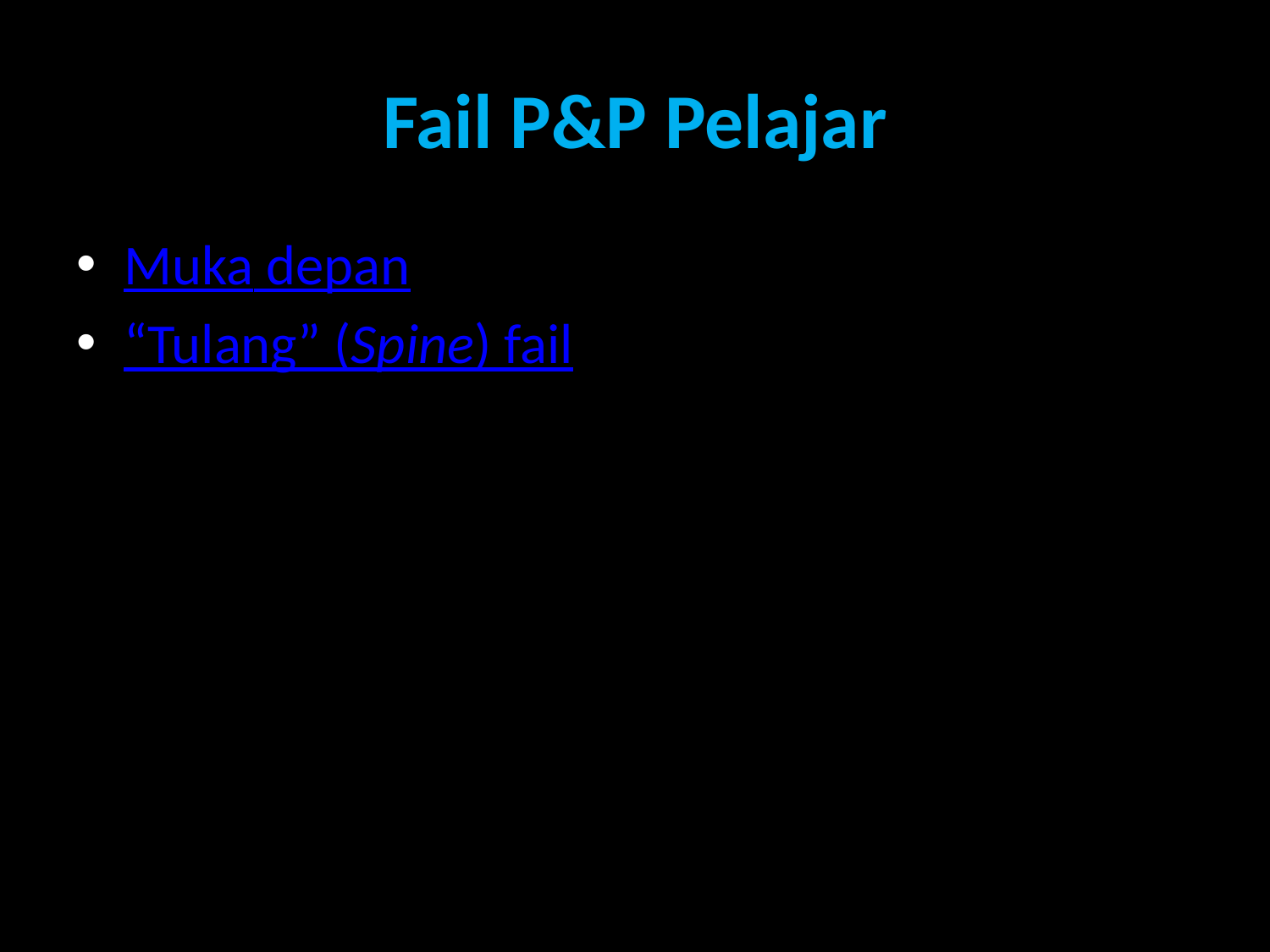

# Fail P&P Pelajar
Muka depan
“Tulang” (Spine) fail